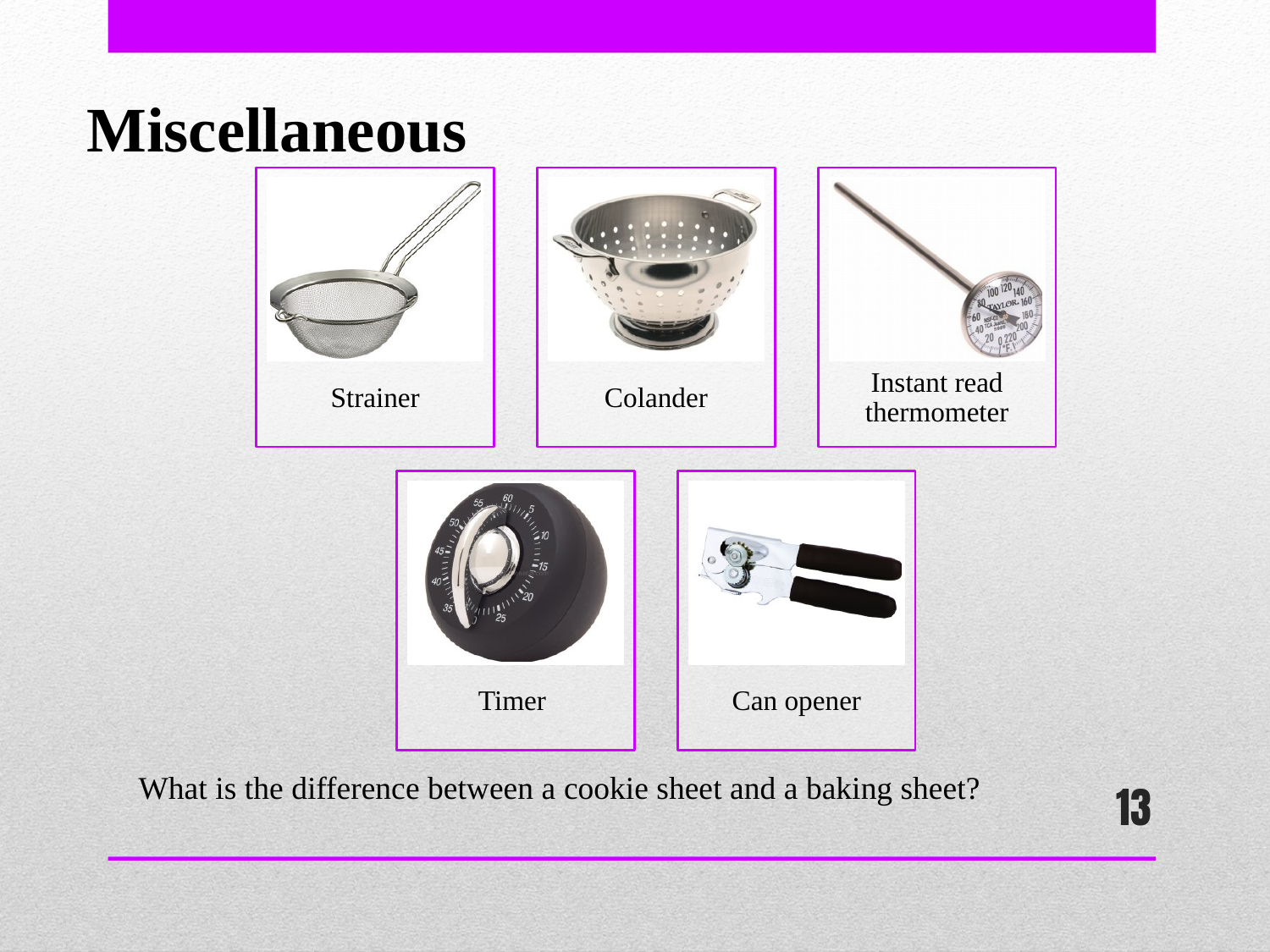

Miscellaneous
Strainer
Colander
Instant read thermometer
Timer
Can opener
What is the difference between a cookie sheet and a baking sheet?
13